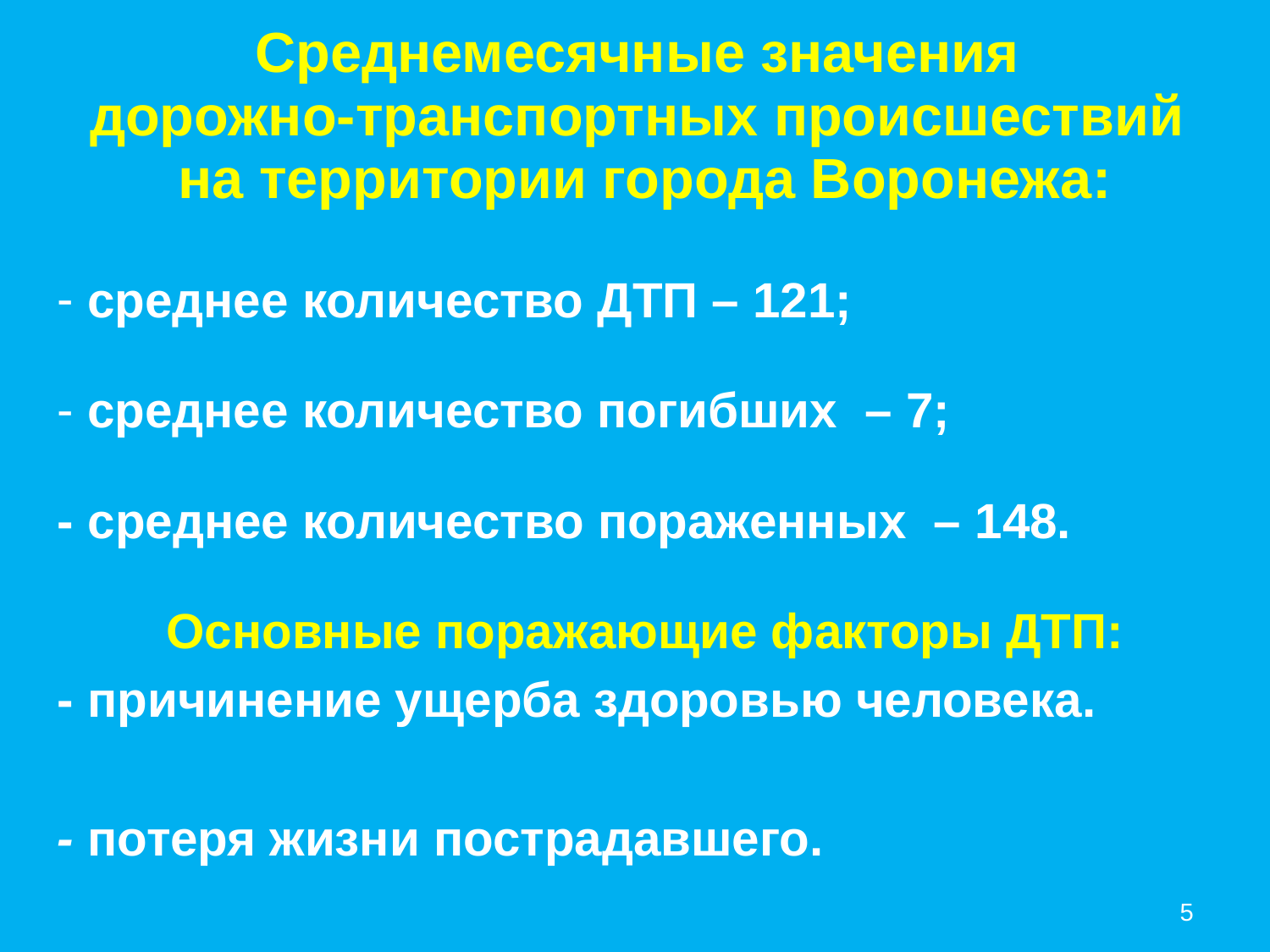

Среднемесячные значения
дорожно-транспортных происшествий
на территории города Воронежа:

среднее количество ДТП – 121;

среднее количество погибших  – 7;

- среднее количество пораженных  – 148.

Основные поражающие факторы ДТП:
- причинение ущерба здоровью человека.

- потеря жизни пострадавшего.

5